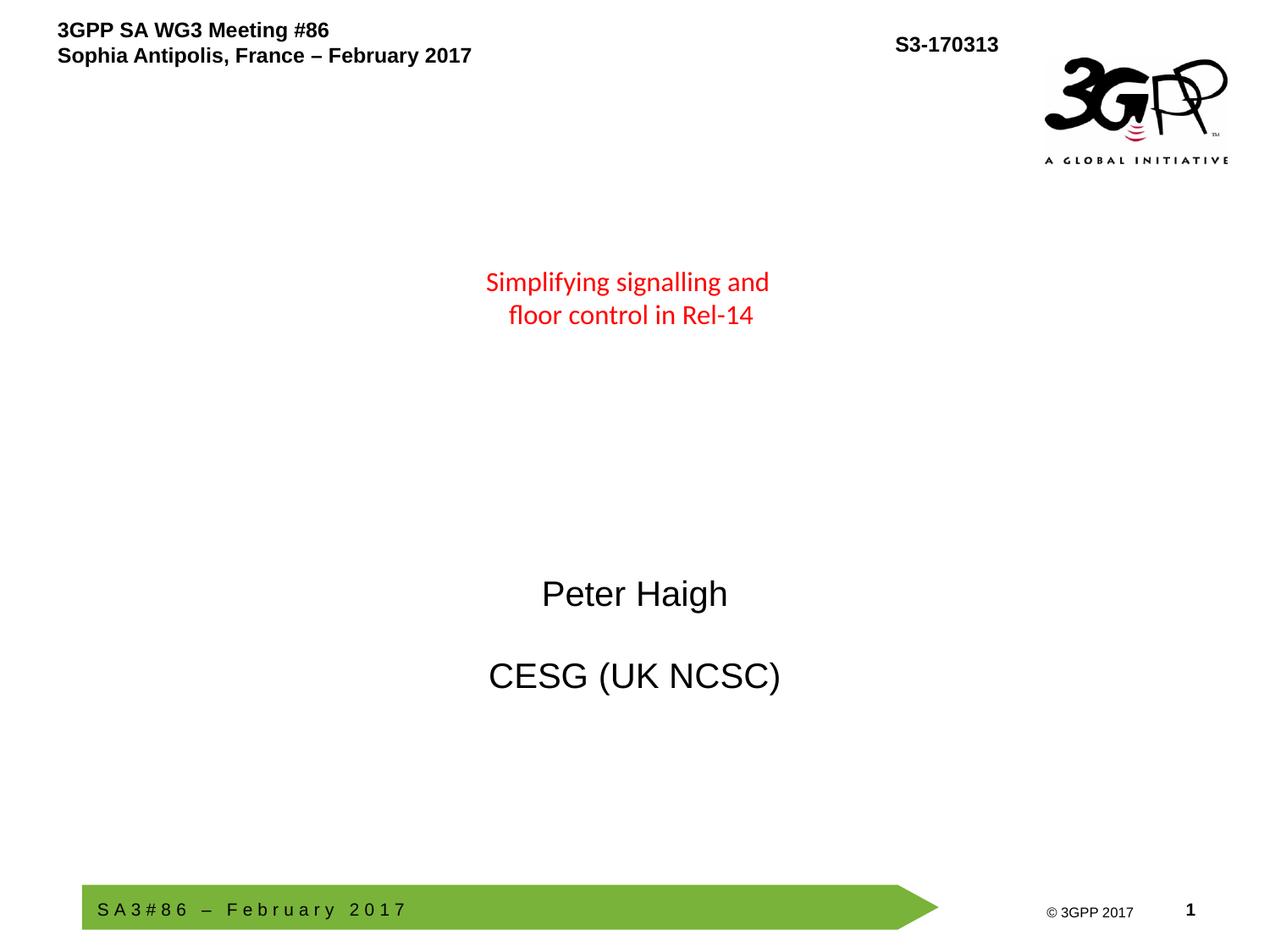

# Simplifying signalling and floor control in Rel-14
Peter Haigh

CESG (UK NCSC)